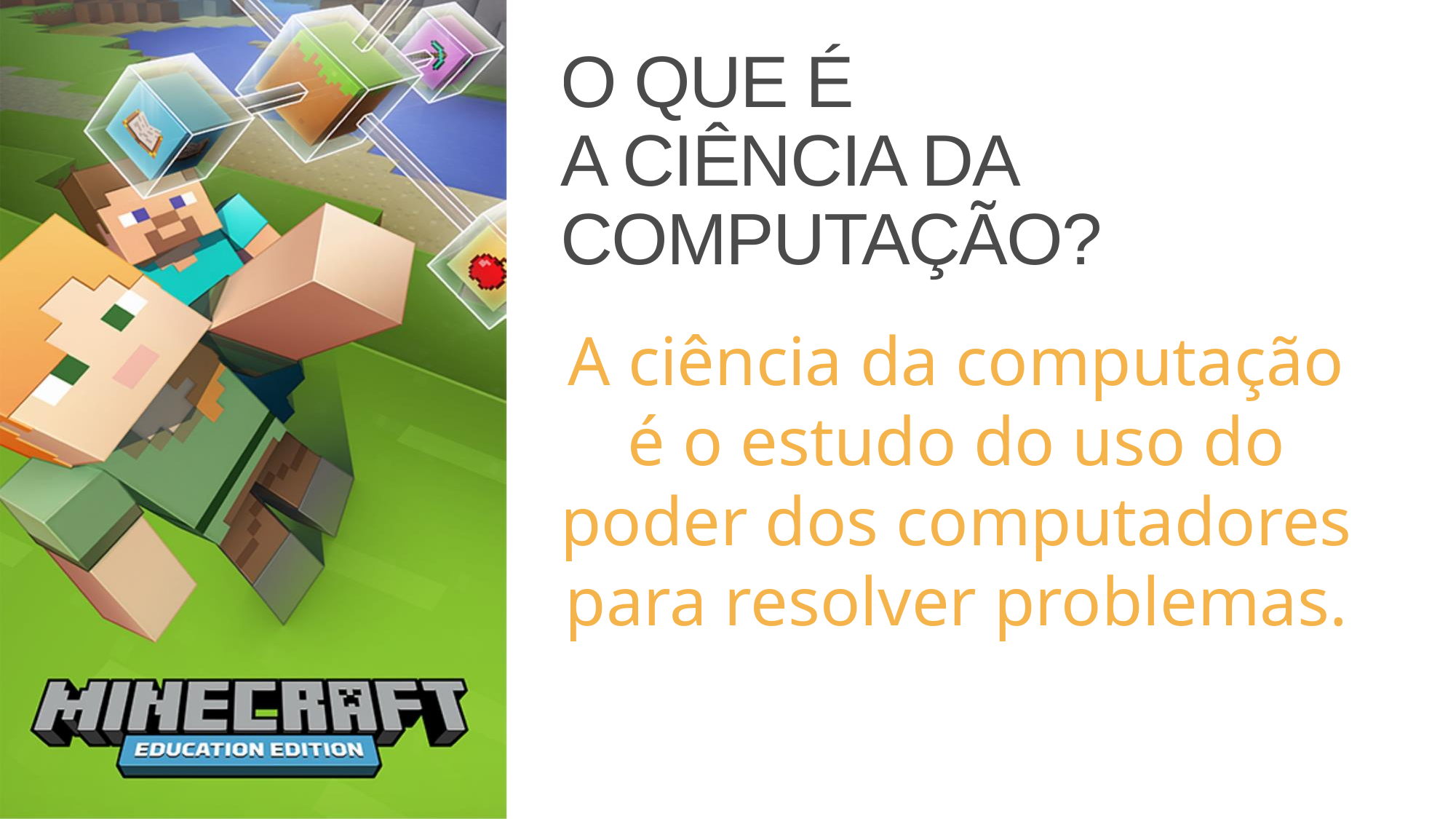

# O que é a ciência da computação?
A ciência da computação é o estudo do uso do poder dos computadores para resolver problemas.